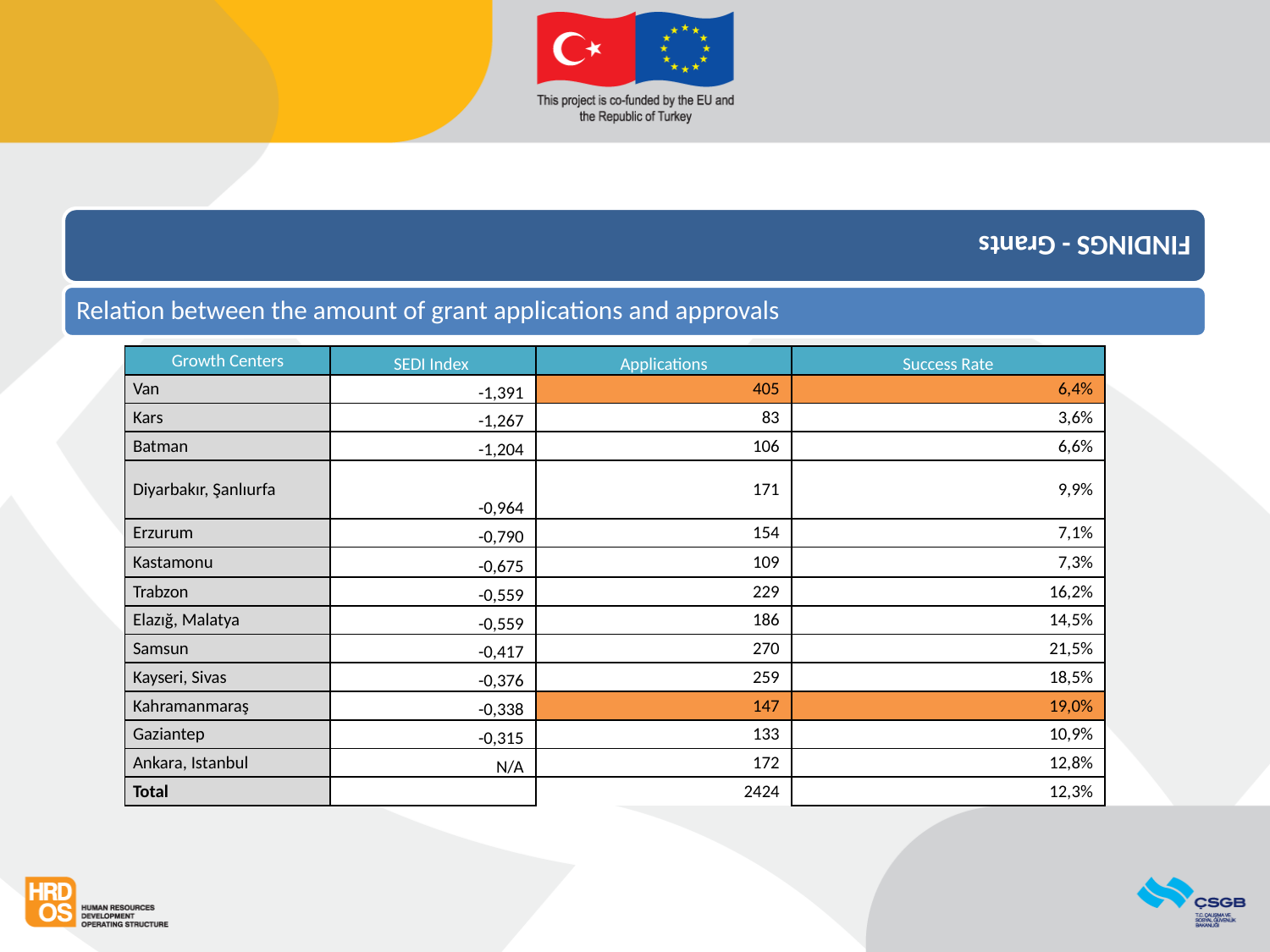

FINDINGS - Grants
Relation between the amount of grant applications and approvals
| Growth Centers | SEDI Index | Applications | Success Rate |
| --- | --- | --- | --- |
| Van | -1,391 | 405 | 6,4% |
| Kars | -1,267 | 83 | 3,6% |
| Batman | -1,204 | 106 | 6,6% |
| Diyarbakır, Şanlıurfa | -0,964 | 171 | 9,9% |
| Erzurum | -0,790 | 154 | 7,1% |
| Kastamonu | -0,675 | 109 | 7,3% |
| Trabzon | -0,559 | 229 | 16,2% |
| Elazığ, Malatya | -0,559 | 186 | 14,5% |
| Samsun | -0,417 | 270 | 21,5% |
| Kayseri, Sivas | -0,376 | 259 | 18,5% |
| Kahramanmaraş | -0,338 | 147 | 19,0% |
| Gaziantep | -0,315 | 133 | 10,9% |
| Ankara, Istanbul | N/A | 172 | 12,8% |
| Total |  | 2424 | 12,3% |